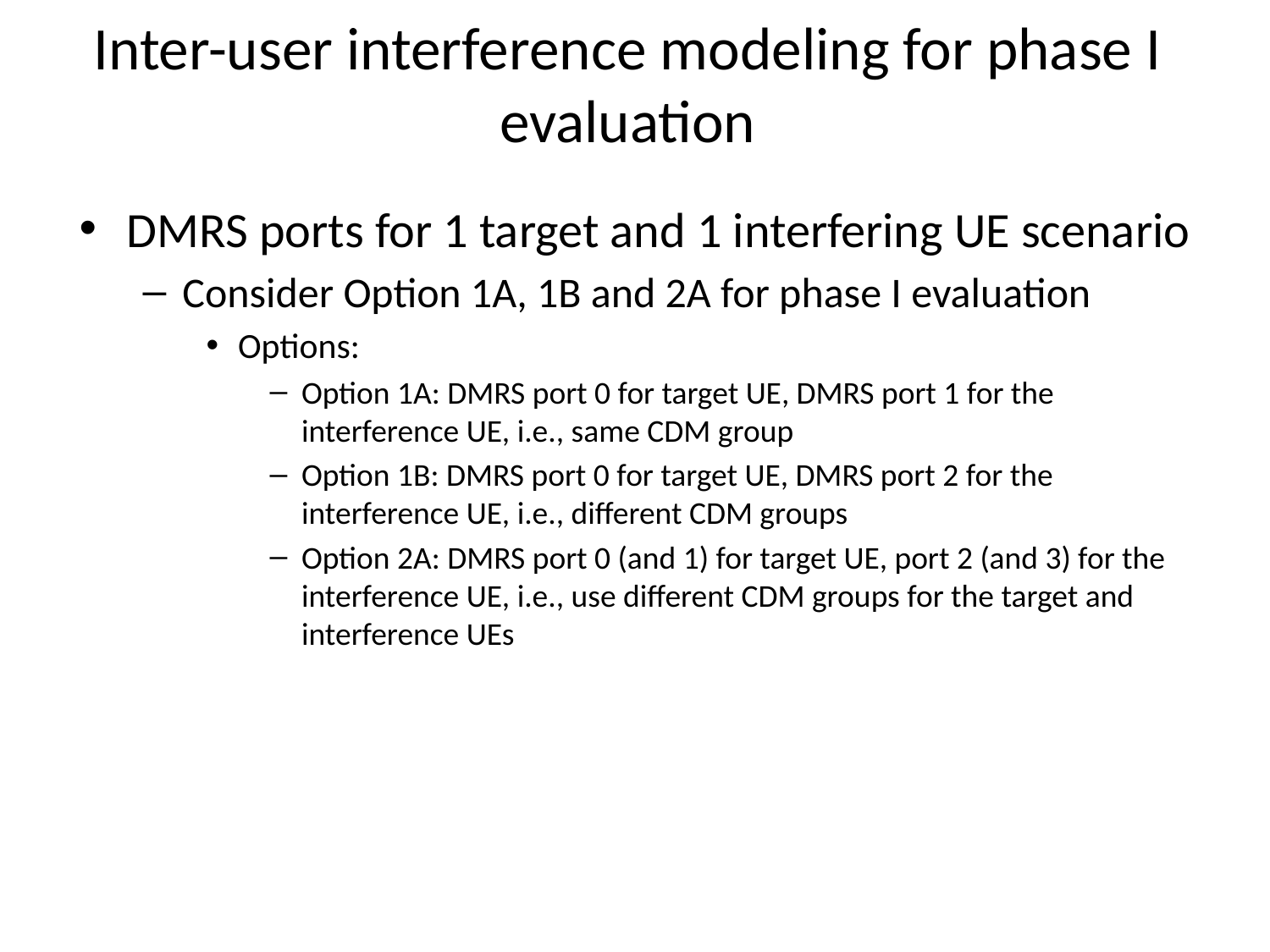

# Inter-user interference modeling for phase I evaluation
DMRS ports for 1 target and 1 interfering UE scenario
Consider Option 1A, 1B and 2A for phase I evaluation
Options:
Option 1A: DMRS port 0 for target UE, DMRS port 1 for the interference UE, i.e., same CDM group
Option 1B: DMRS port 0 for target UE, DMRS port 2 for the interference UE, i.e., different CDM groups
Option 2A: DMRS port 0 (and 1) for target UE, port 2 (and 3) for the interference UE, i.e., use different CDM groups for the target and interference UEs